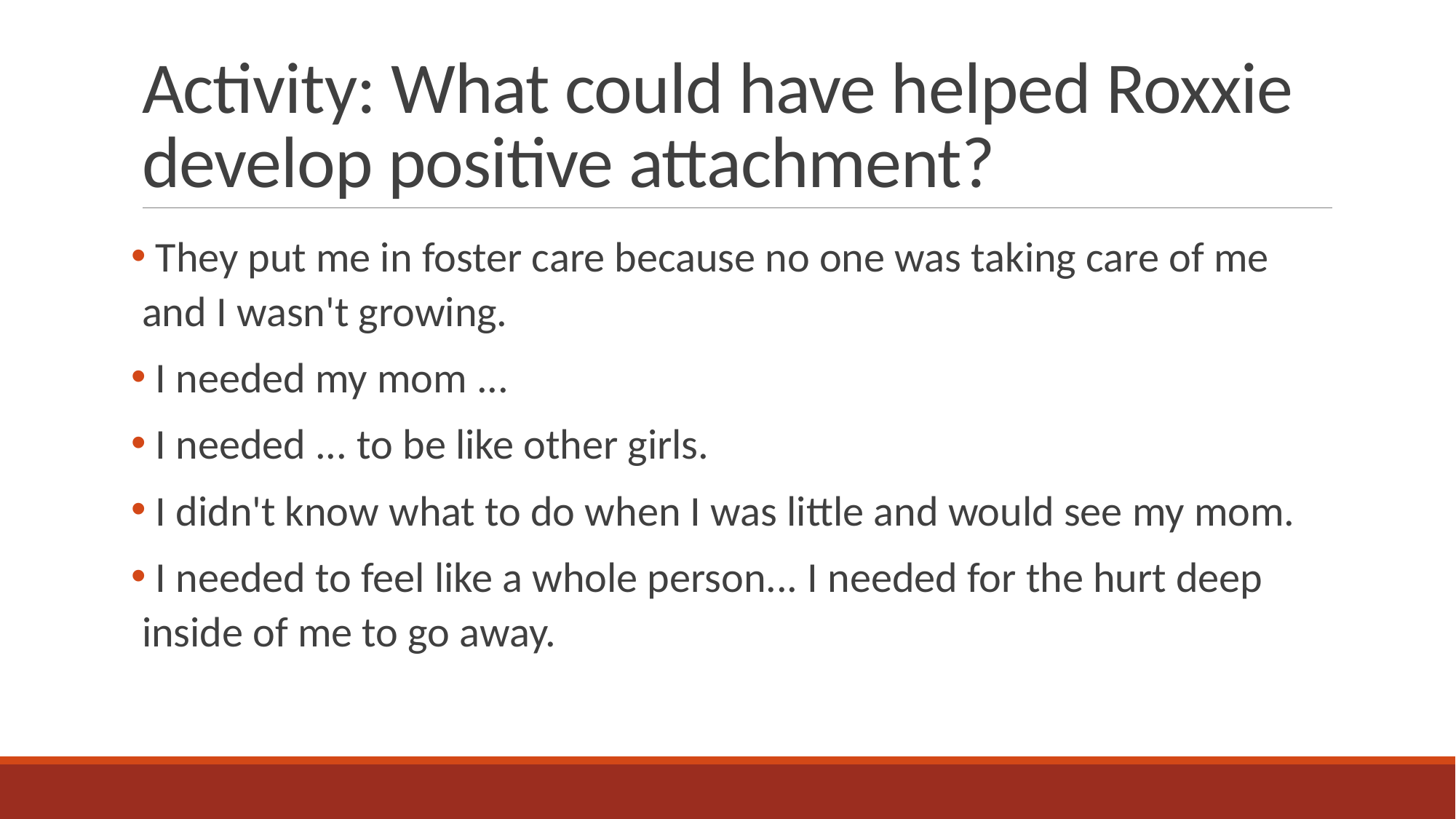

# Activity: What could have helped Roxxie develop positive attachment?
 They put me in foster care because no one was taking care of me and I wasn't growing.
 I needed my mom ...
 I needed ... to be like other girls.
 I didn't know what to do when I was little and would see my mom.
 I needed to feel like a whole person... I needed for the hurt deep inside of me to go away.